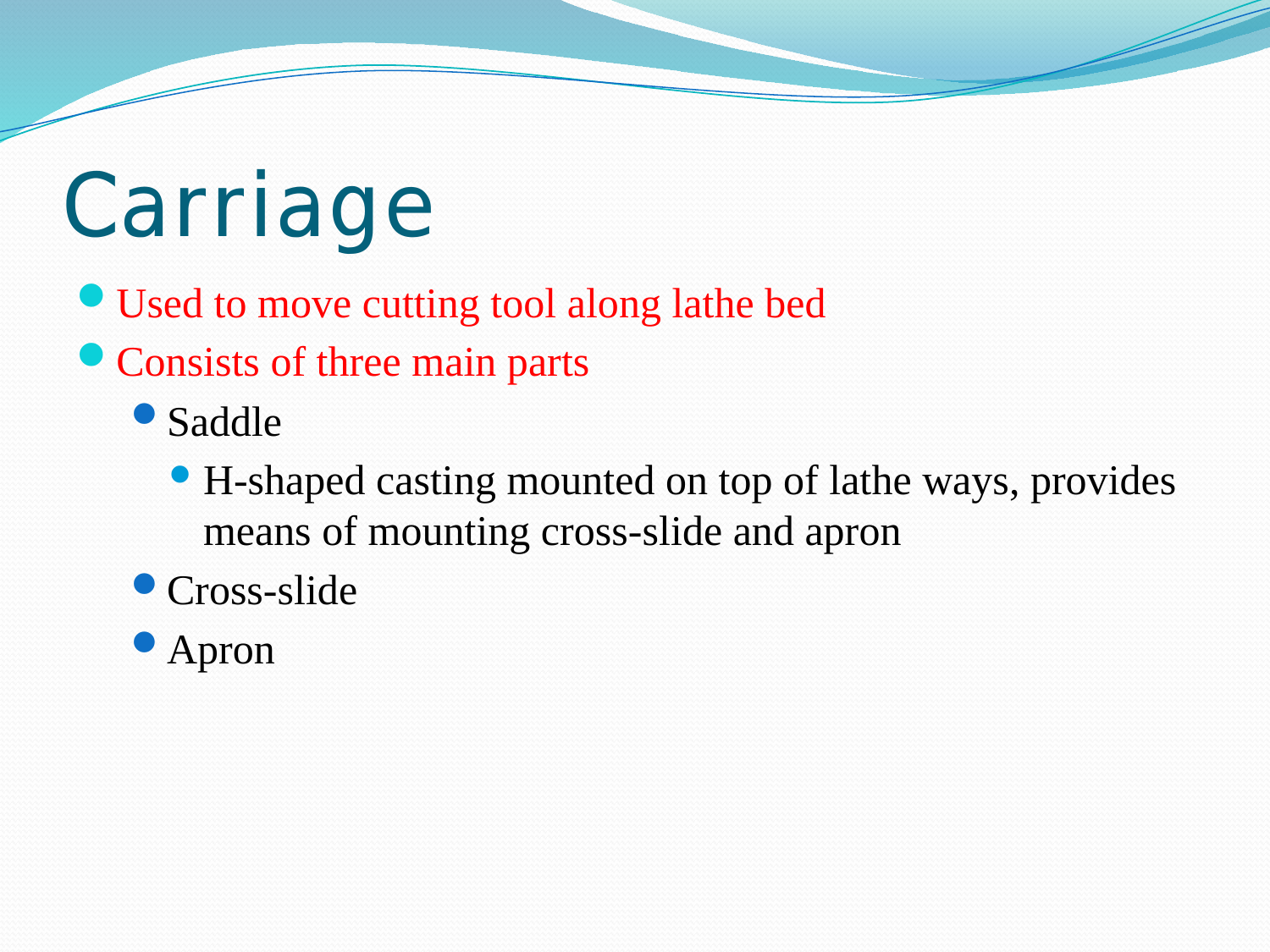

# Carriage
Used to move cutting tool along lathe bed
Consists of three main parts
Saddle
H-shaped casting mounted on top of lathe ways, provides means of mounting cross-slide and apron
Cross-slide
Apron